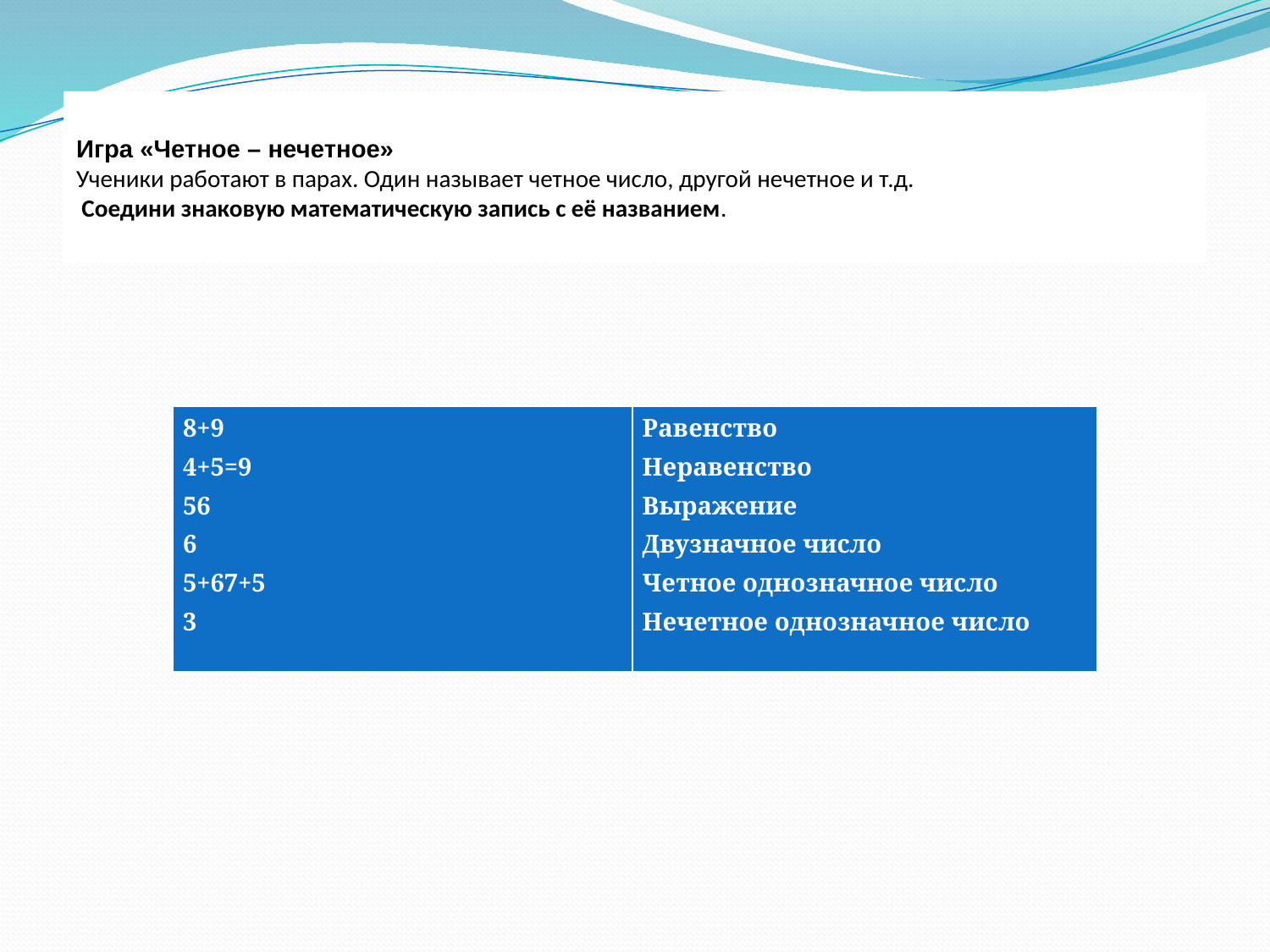

# Игра «Четное – нечетное»
Ученики работают в парах. Один называет четное число, другой нечетное и т.д.
 Соедини знаковую математическую запись с её названием.
| 8+9 4+5=9 56 6 5+67+5 3 | Равенство Неравенство Выражение Двузначное число Четное однозначное число Нечетное однозначное число |
| --- | --- |